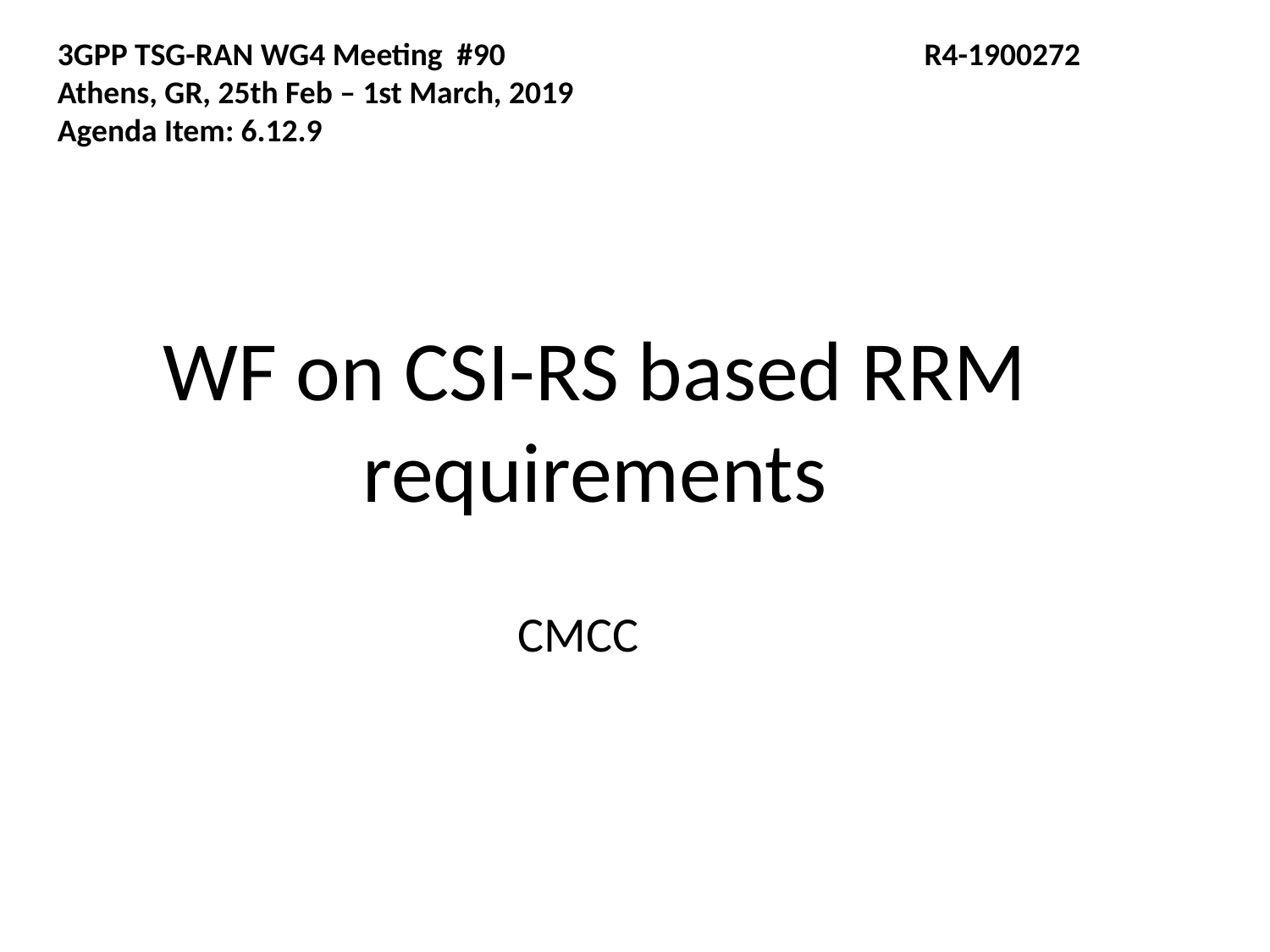

3GPP TSG-RAN WG4 Meeting  #90	                                                  R4-1900272
Athens, GR, 25th Feb – 1st March, 2019
Agenda Item: 6.12.9
WF on CSI-RS based RRM requirements
CMCC